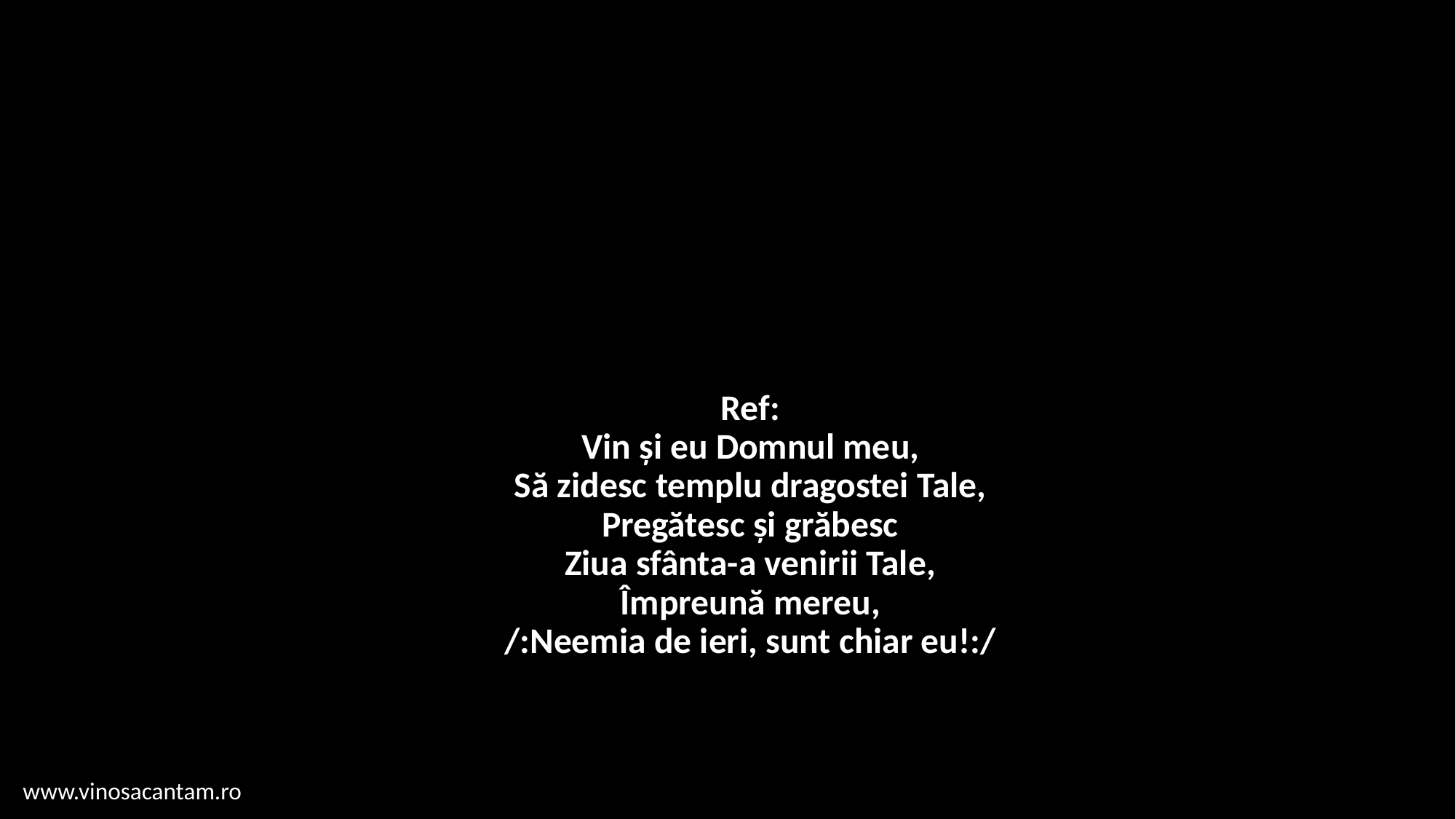

# Ref: Vin și eu Domnul meu, Să zidesc templu dragostei Tale, Pregătesc și grăbesc Ziua sfânta-a venirii Tale, Împreună mereu, /:Neemia de ieri, sunt chiar eu!:/
www.vinosacantam.ro